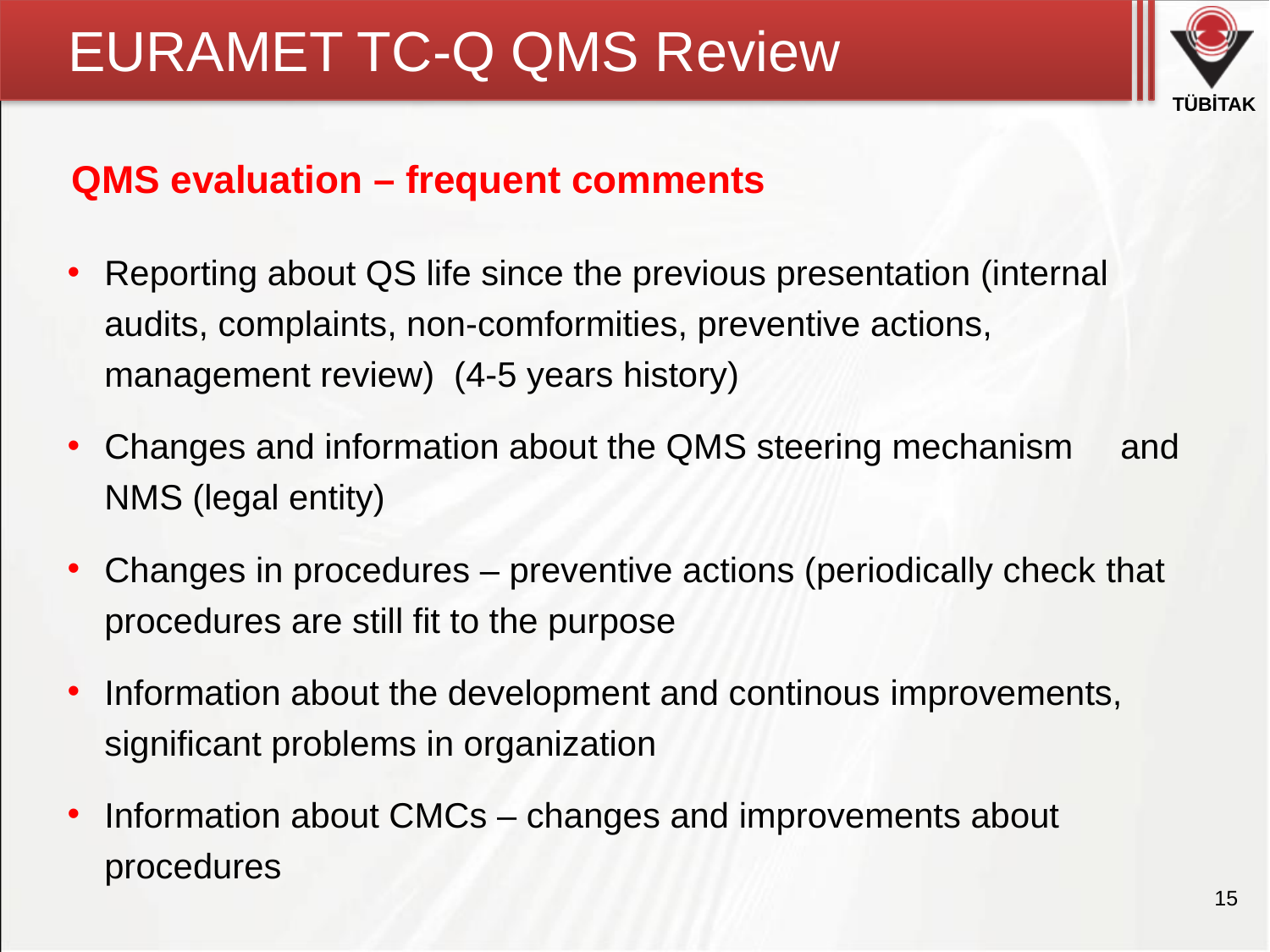

# EURAMET TC-Q QMS Review
QMS evaluation – frequent comments
Reporting about QS life since the previous presentation (internal audits, complaints, non-comformities, preventive actions, management review)  (4-5 years history)
Changes and information about the QMS steering mechanism 	and NMS (legal entity)
Changes in procedures – preventive actions (periodically check that procedures are still fit to the purpose
Information about the development and continous improvements, significant problems in organization
Information about CMCs – changes and improvements about procedures

15